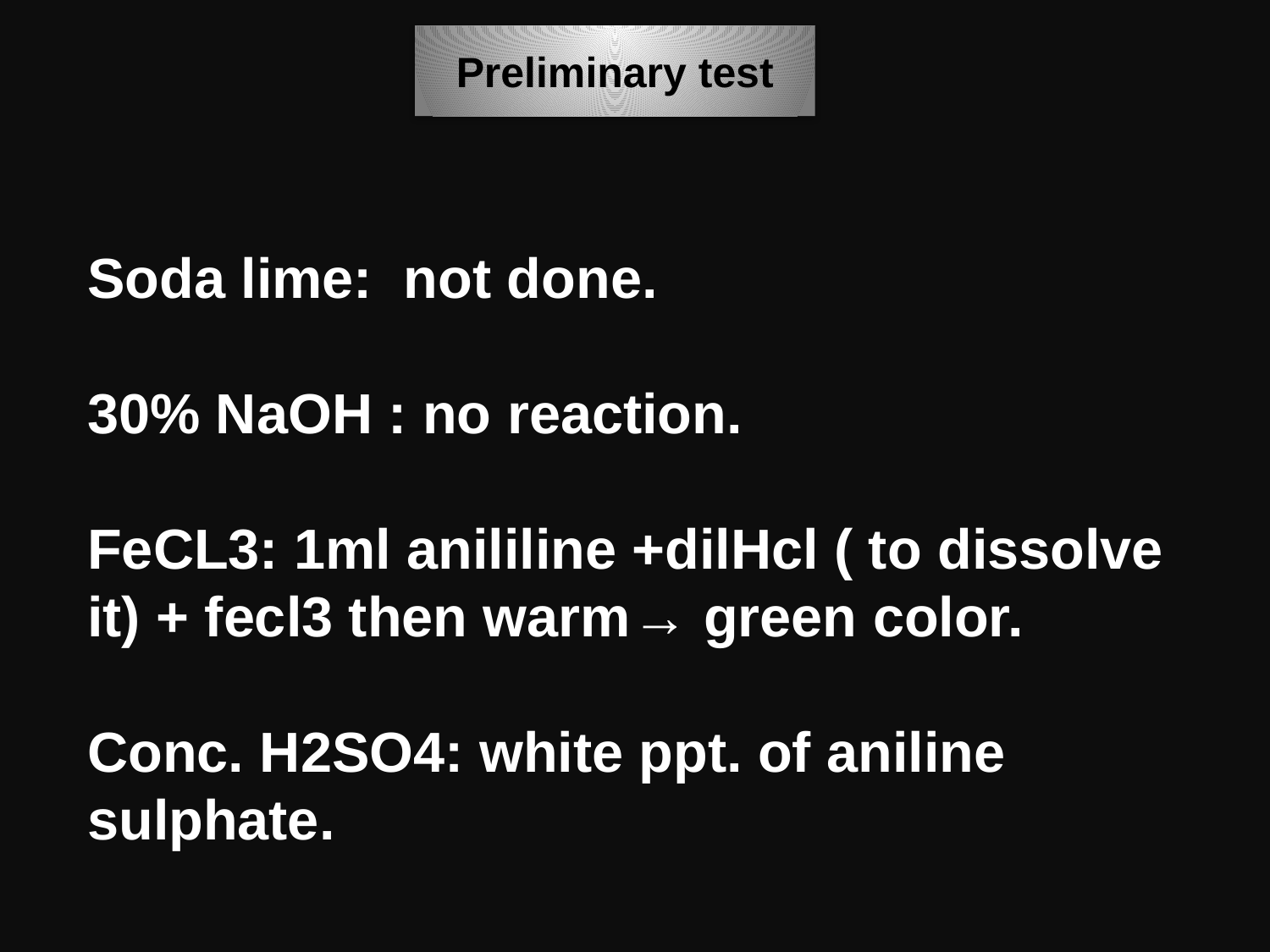

Preliminary test
Soda lime:  not done.

30% NaOH : no reaction.

FeCL3: 1ml anililine +dilHcl ( to dissolve it) + fecl3 then warm→ green color.

Conc. H2SO4: white ppt. of aniline sulphate.